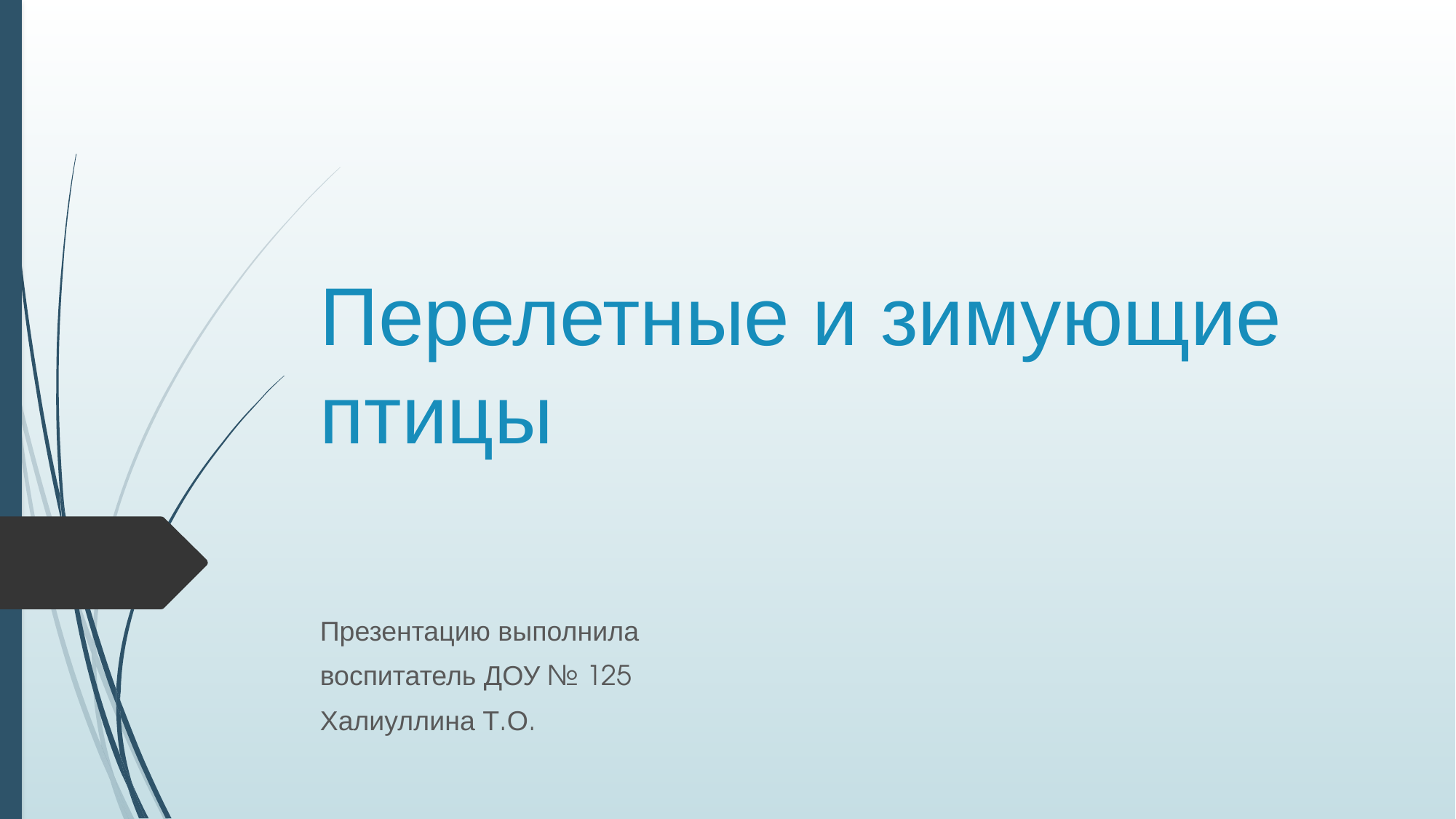

# Перелетные и зимующие птицы
Презентацию выполнила
воспитатель ДОУ № 125
Халиуллина Т.О.